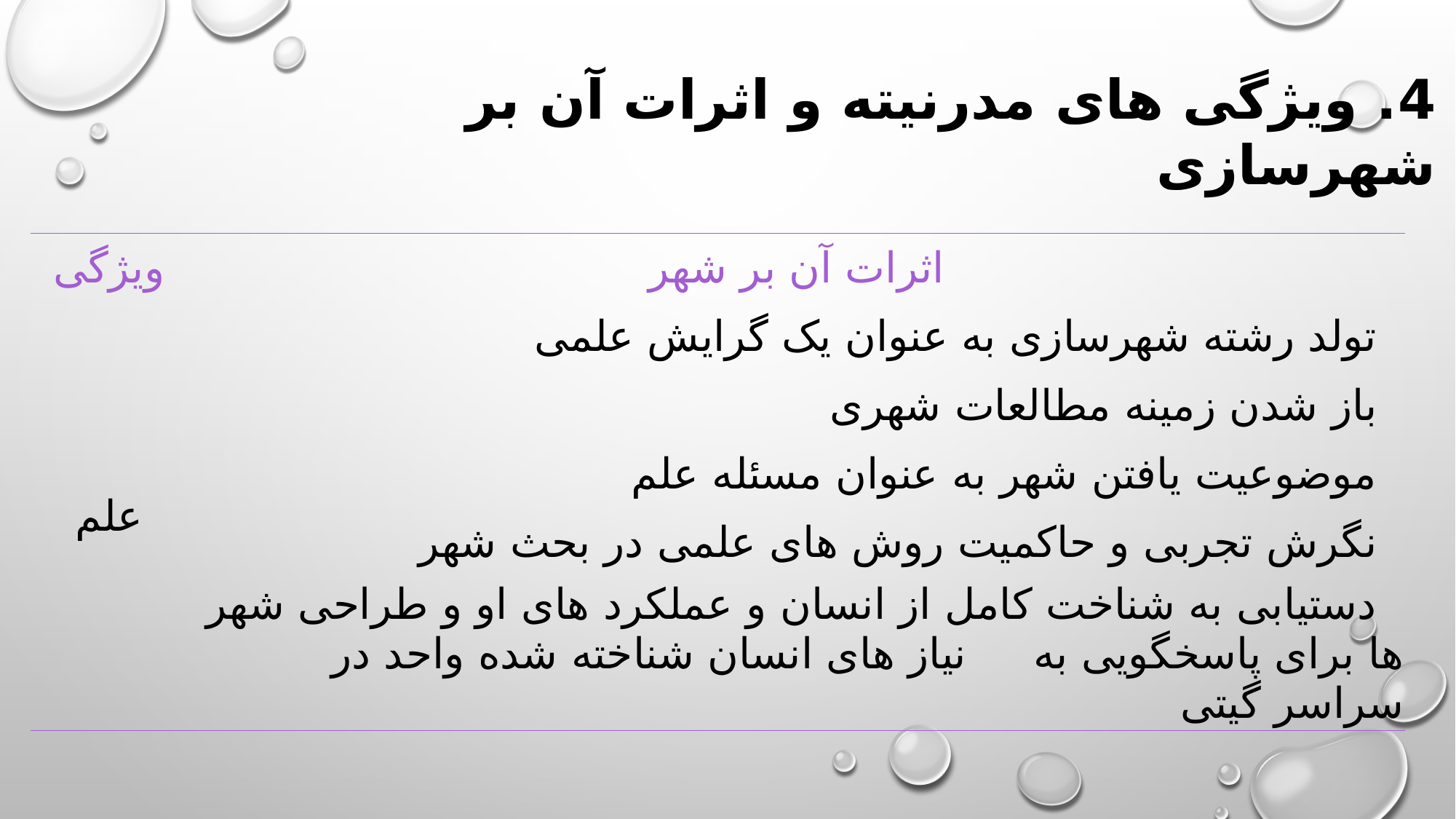

4. ویژگی های مدرنیته و اثرات آن بر شهرسازی
| ویژگی | اثرات آن بر شهر |
| --- | --- |
| علم | تولد رشته شهرسازی به عنوان یک گرایش علمی |
|  | باز شدن زمینه مطالعات شهری |
|  | موضوعیت یافتن شهر به عنوان مسئله علم |
|  | نگرش تجربی و حاکمیت روش های علمی در بحث شهر |
|  | دستیابی به شناخت کامل از انسان و عملکرد های او و طراحی شهر ها برای پاسخگویی به نیاز های انسان شناخته شده واحد در سراسر گیتی |